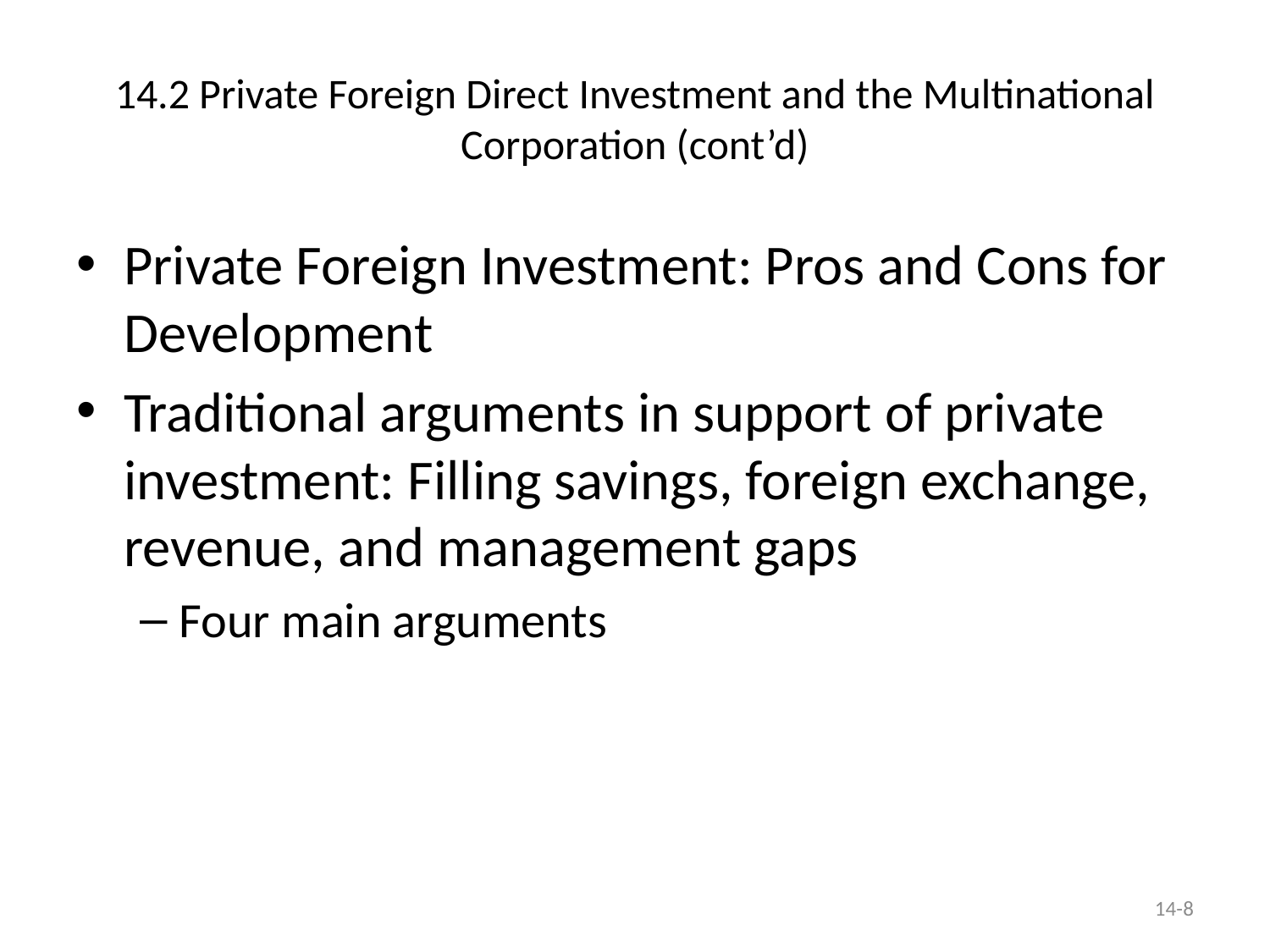

# 14.2 Private Foreign Direct Investment and the Multinational Corporation (cont’d)
Private Foreign Investment: Pros and Cons for Development
Traditional arguments in support of private investment: Filling savings, foreign exchange, revenue, and management gaps
Four main arguments
14-8